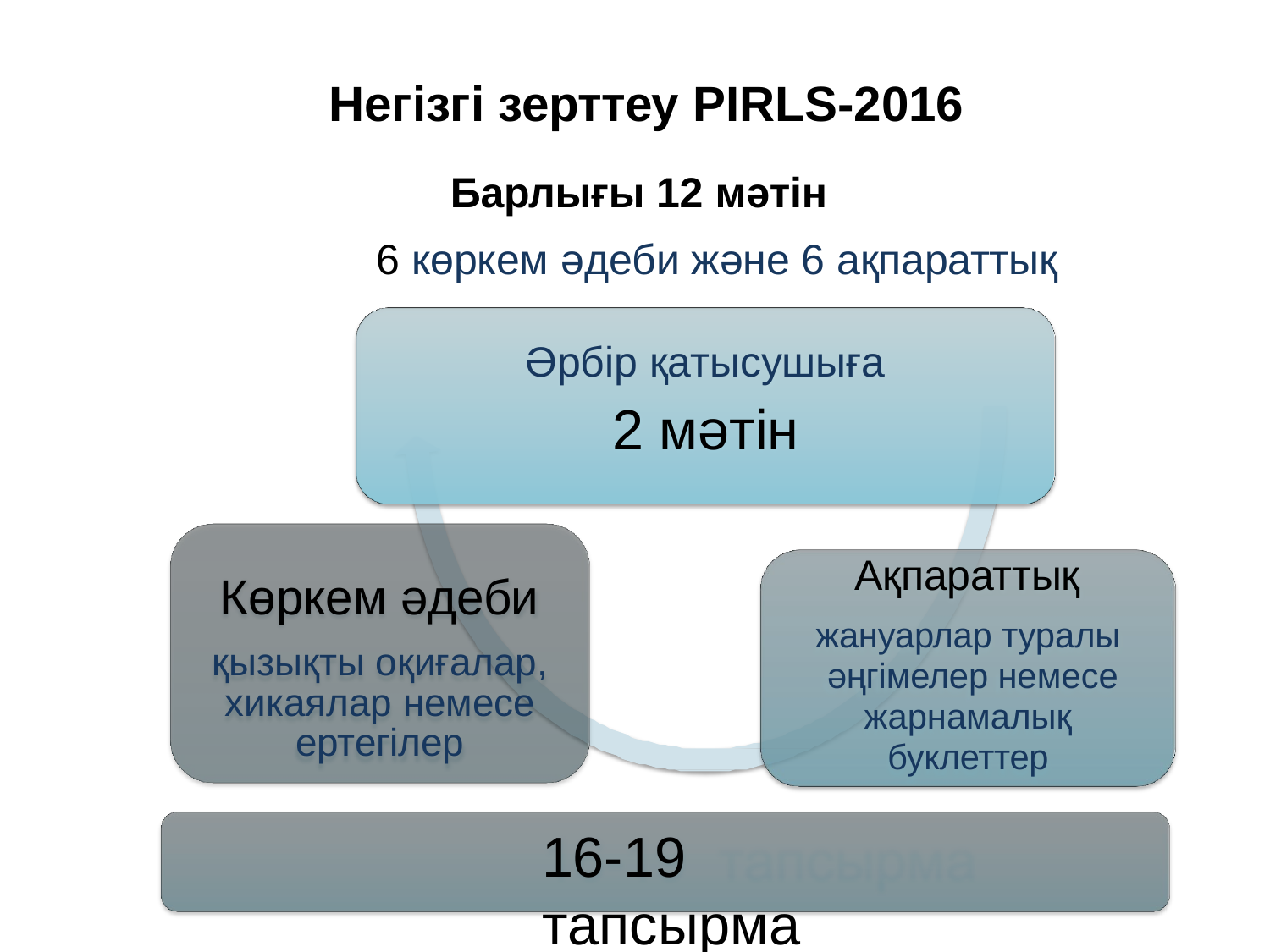

# Негізгі зерттеу PIRLS-2016
Барлығы 12 мәтін
6 көркем әдеби және 6 ақпараттық

Әрбір қатысушыға
2 мәтін

Ақпараттық
жануарлар туралы  әңгімелер немесе  жарнамалық  буклеттер
Көркем әдеби
қызықты оқиғалар,  хикаялар немесе  ертегілер

16-19	тапсырма